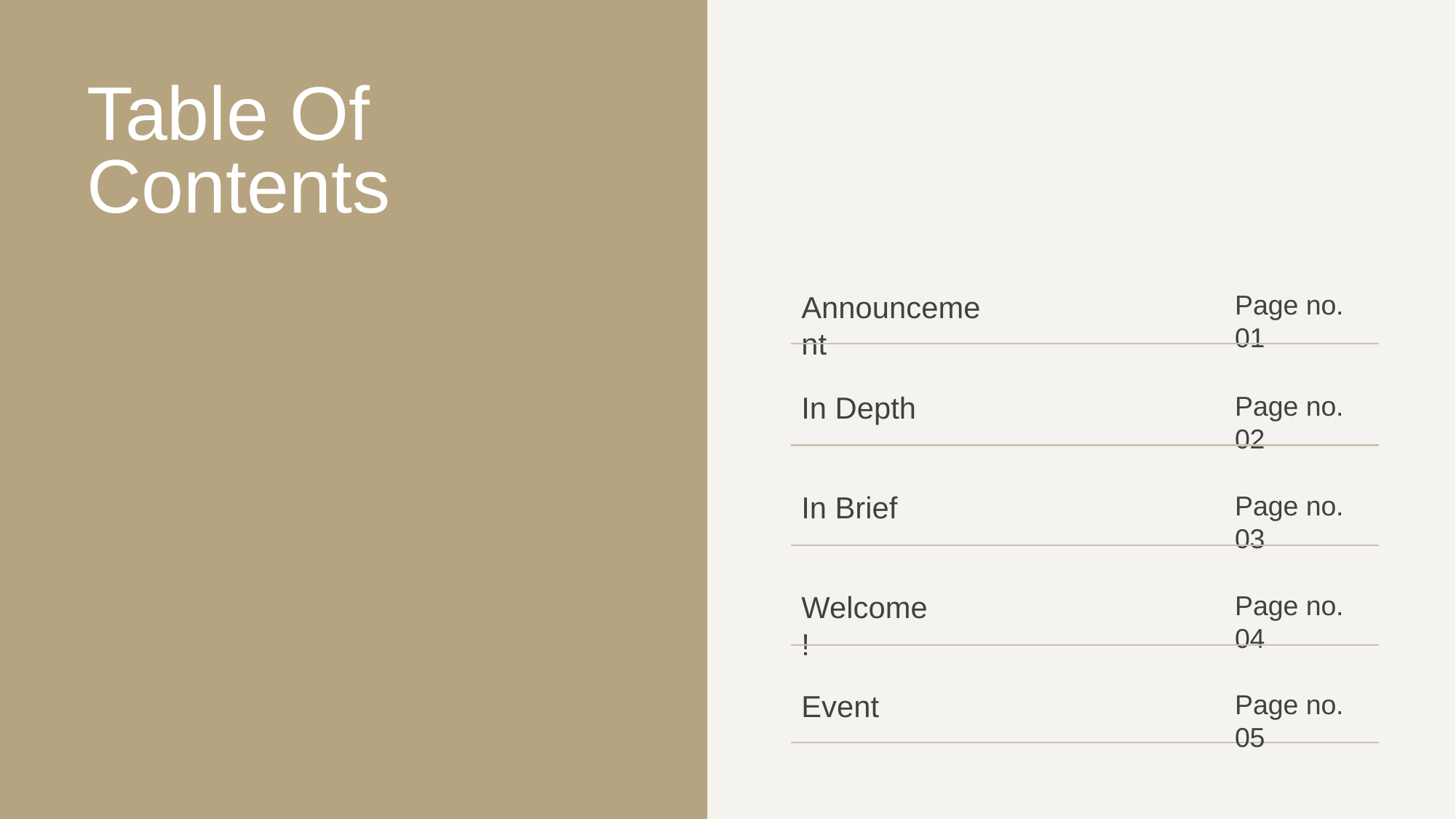

Table Of Contents

Announcement
Page no. 01
In Depth
Page no. 02
In Brief
Page no. 03
Welcome!
Page no. 04
Event
Page no. 05